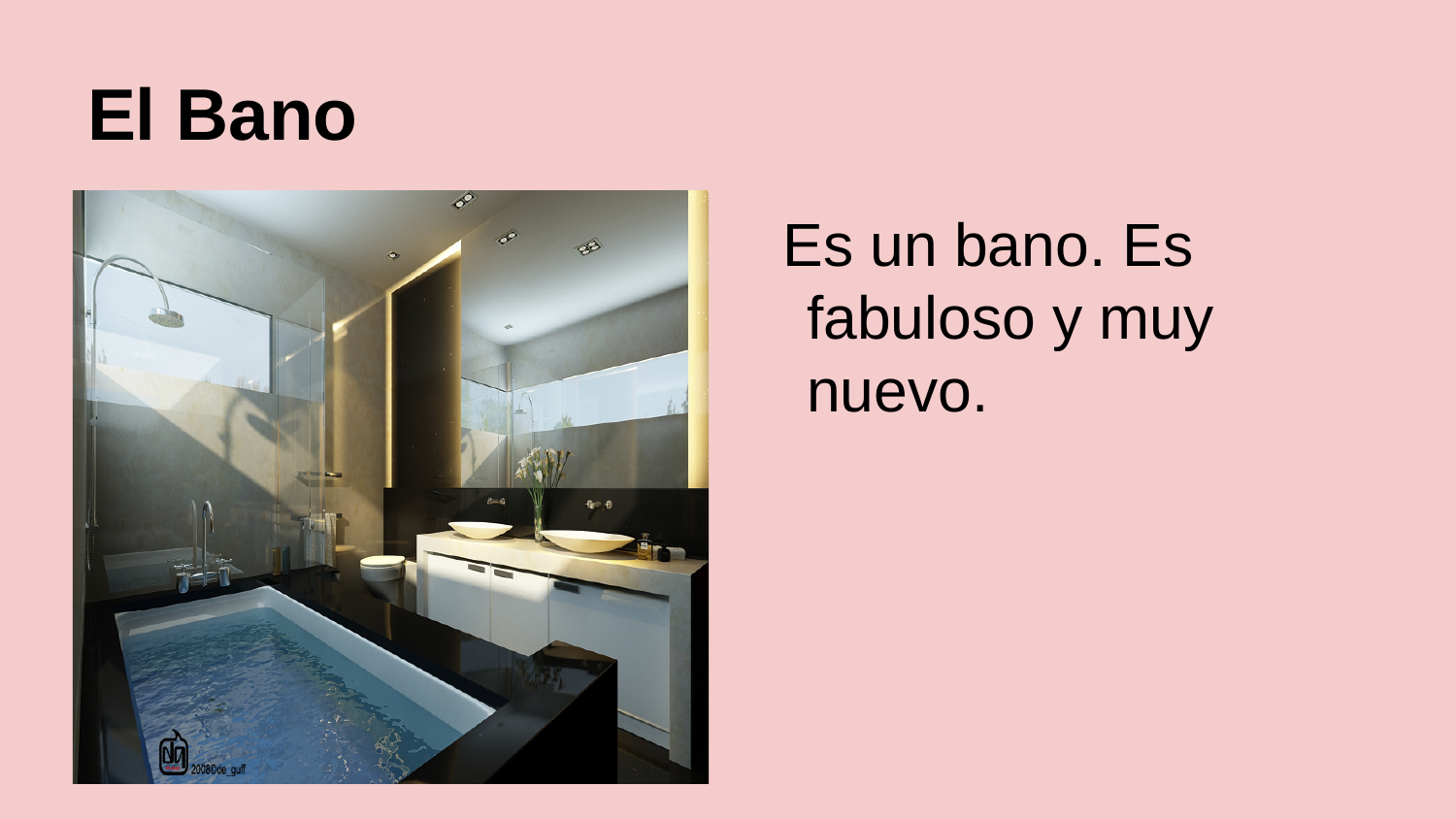

# El Bano

Es un bano. Es fabuloso y muy nuevo.